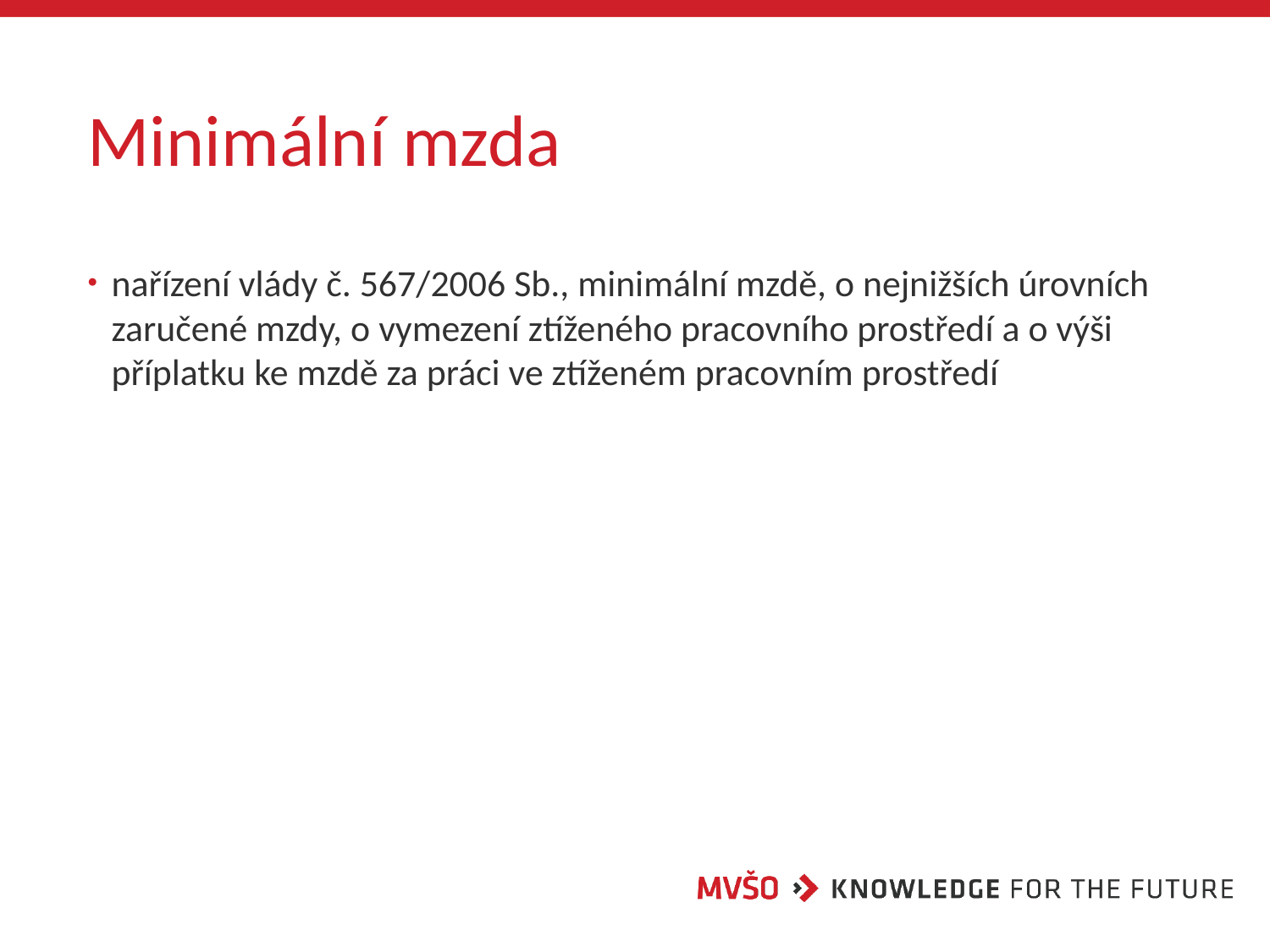

# Minimální mzda
nařízení vlády č. 567/2006 Sb., minimální mzdě, o nejnižších úrovních zaručené mzdy, o vymezení ztíženého pracovního prostředí a o výši příplatku ke mzdě za práci ve ztíženém pracovním prostředí